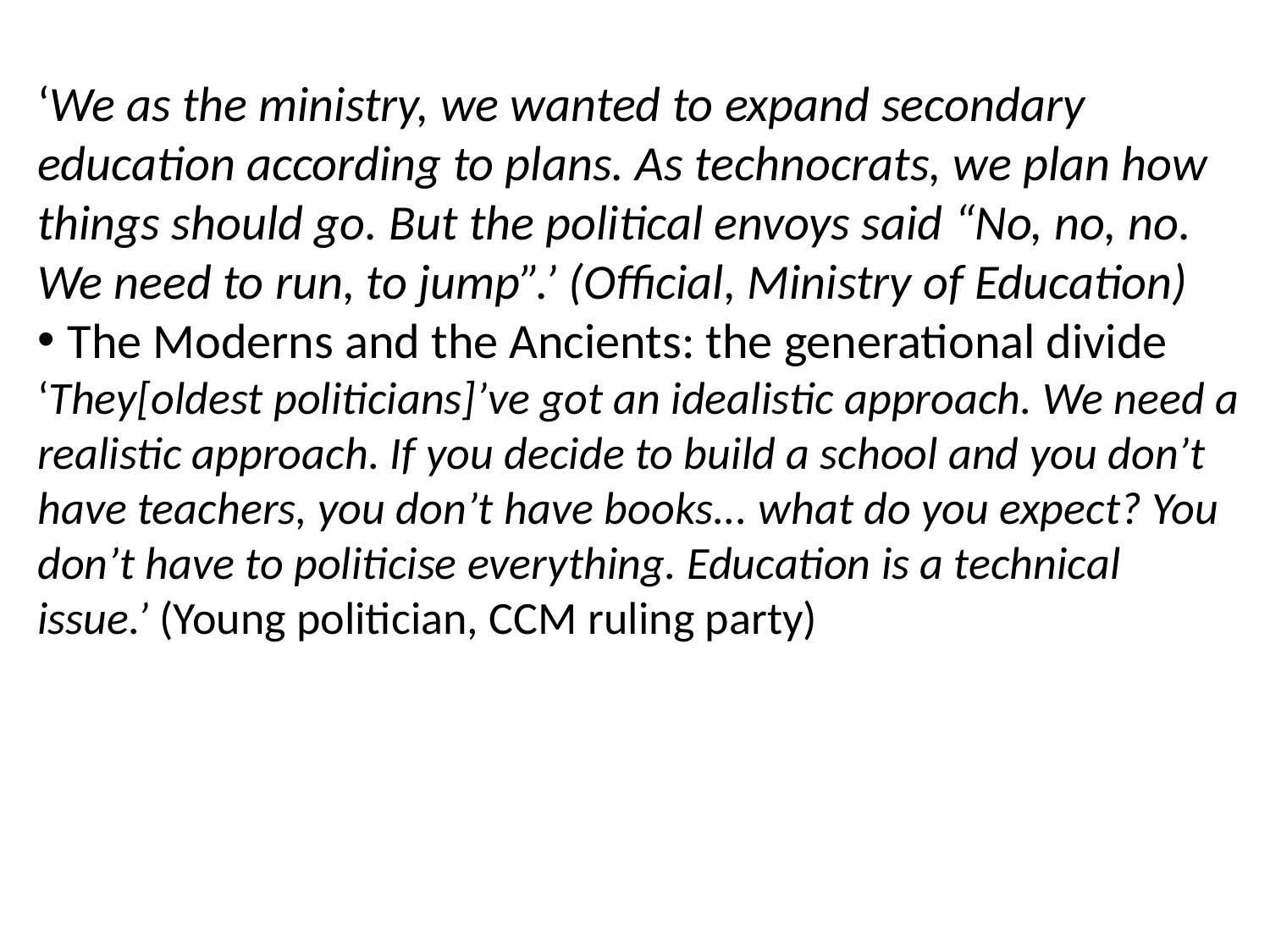

13
‘We as the ministry, we wanted to expand secondary education according to plans. As technocrats, we plan how things should go. But the political envoys said “No, no, no. We need to run, to jump”.’ (Official, Ministry of Education)
The Moderns and the Ancients: the generational divide
‘They[oldest politicians]’ve got an idealistic approach. We need a realistic approach. If you decide to build a school and you don’t have teachers, you don’t have books... what do you expect? You don’t have to politicise everything. Education is a technical issue.’ (Young politician, CCM ruling party)